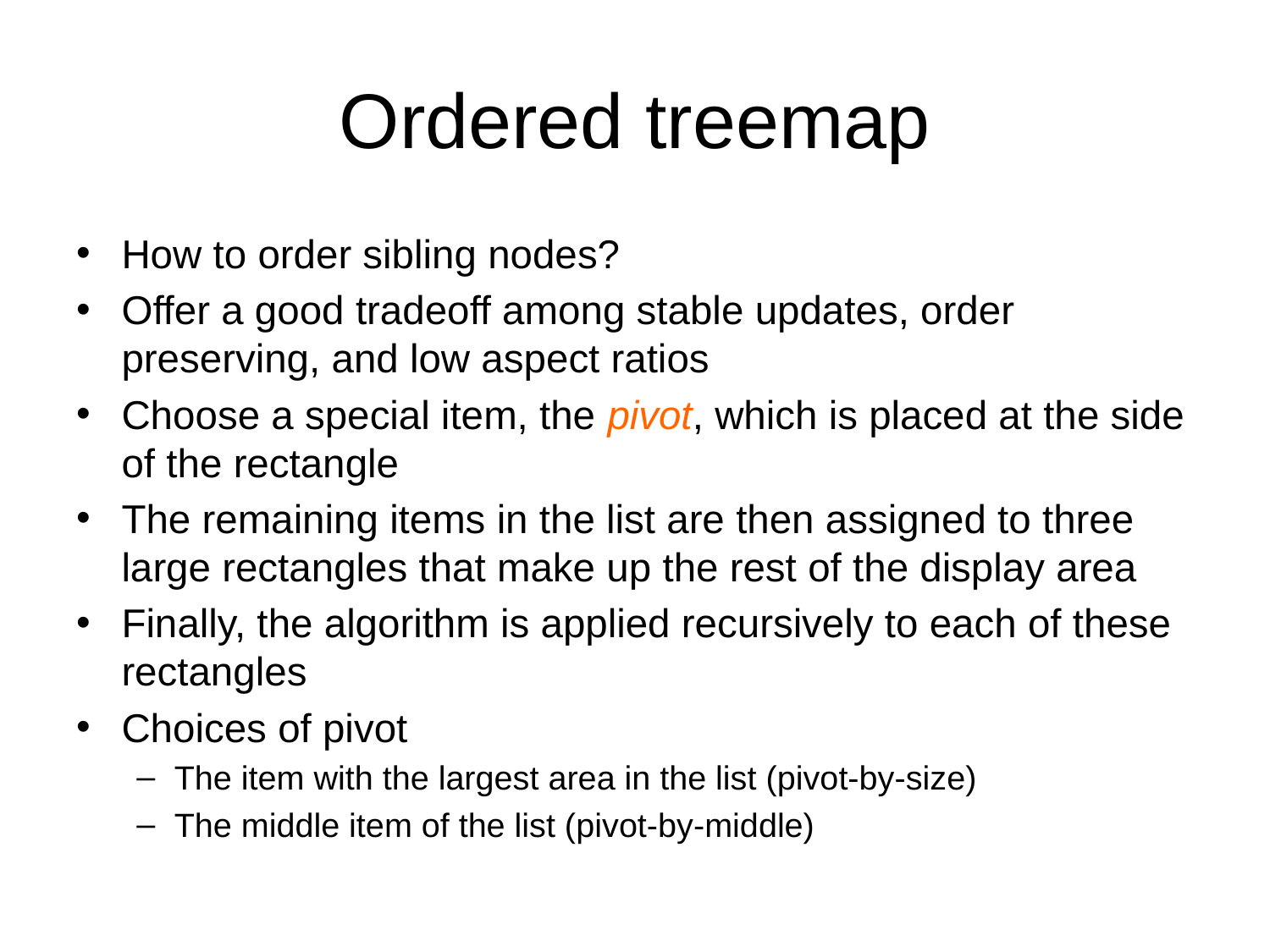

# Ordered treemap
How to order sibling nodes?
Offer a good tradeoff among stable updates, order preserving, and low aspect ratios
Choose a special item, the pivot, which is placed at the side of the rectangle
The remaining items in the list are then assigned to three large rectangles that make up the rest of the display area
Finally, the algorithm is applied recursively to each of these rectangles
Choices of pivot
The item with the largest area in the list (pivot-by-size)
The middle item of the list (pivot-by-middle)